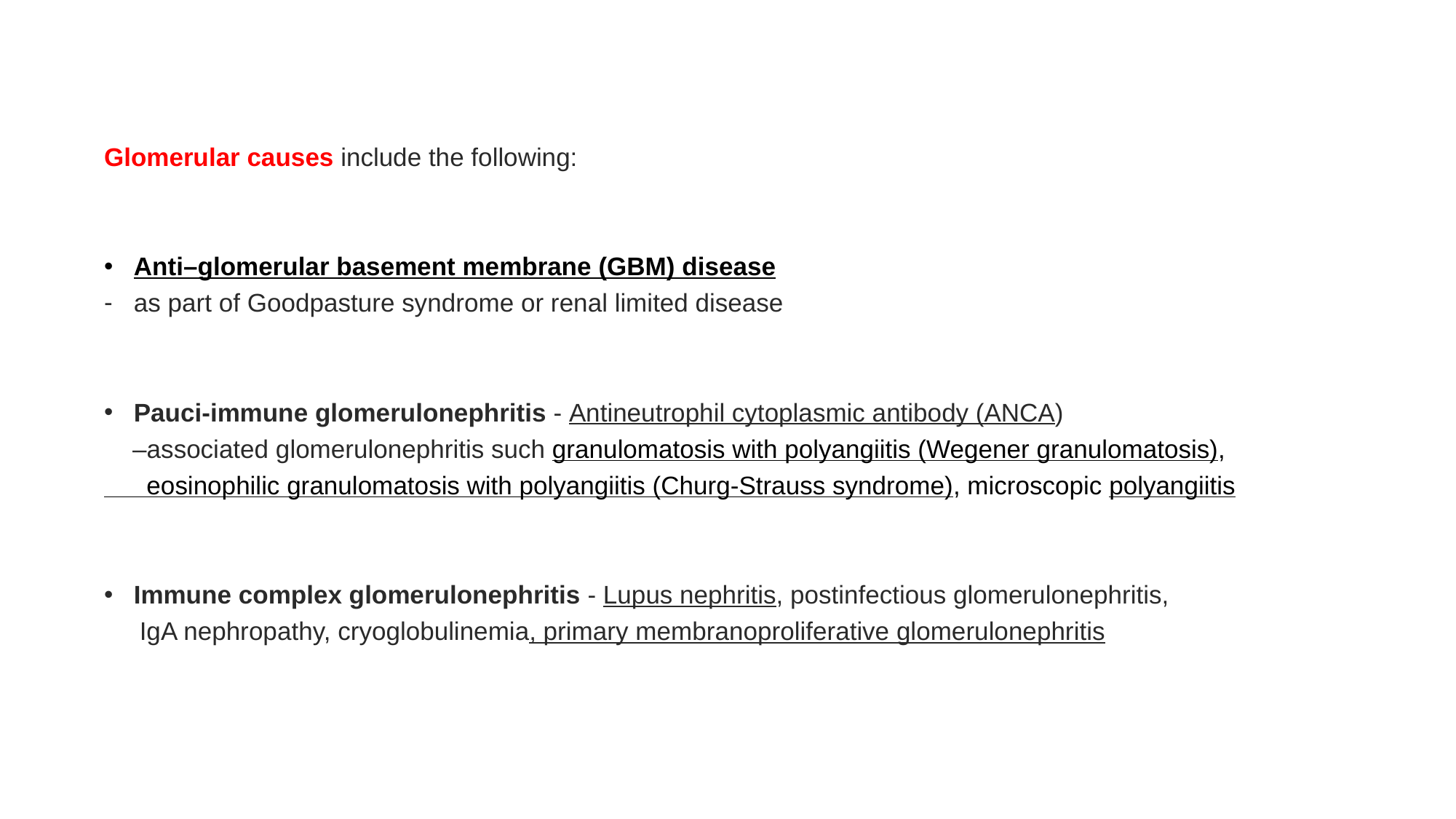

Glomerular causes include the following:

Anti–glomerular basement membrane (GBM) disease
as part of Goodpasture syndrome or renal limited disease

Pauci-immune glomerulonephritis - Antineutrophil cytoplasmic antibody (ANCA)
    –associated glomerulonephritis such granulomatosis with polyangiitis (Wegener granulomatosis),
      eosinophilic granulomatosis with polyangiitis (Churg-Strauss syndrome), microscopic polyangiitis

Immune complex glomerulonephritis - Lupus nephritis, postinfectious glomerulonephritis,
     IgA nephropathy, cryoglobulinemia, primary membranoproliferative glomerulonephritis